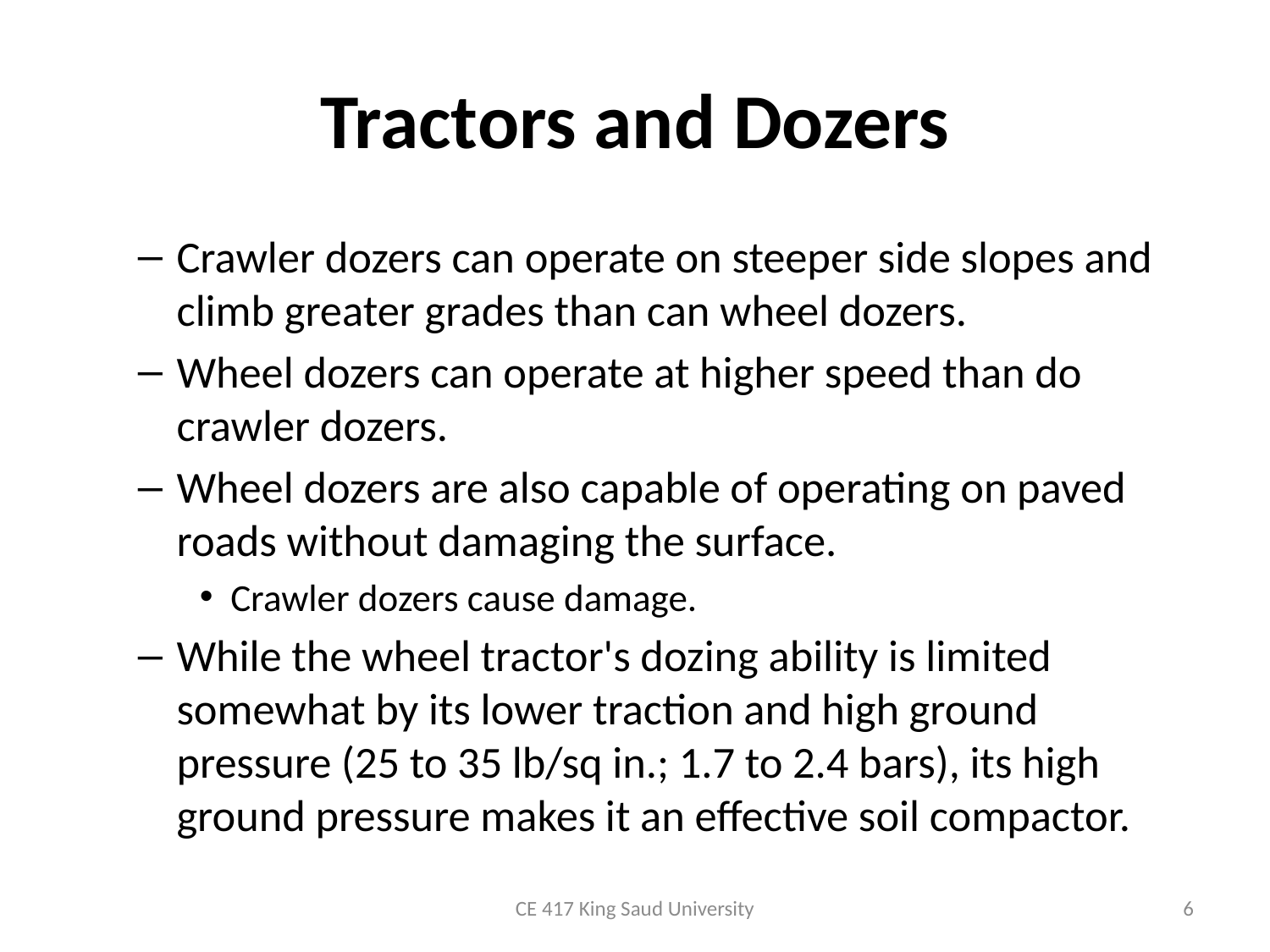

# Tractors and Dozers
Crawler dozers can operate on steeper side slopes and climb greater grades than can wheel dozers.
Wheel dozers can operate at higher speed than do crawler dozers.
Wheel dozers are also capable of operating on paved roads without damaging the surface.
Crawler dozers cause damage.
While the wheel tractor's dozing ability is limited somewhat by its lower traction and high ground pressure (25 to 35 lb/sq in.; 1.7 to 2.4 bars), its high ground pressure makes it an effective soil compactor.
CE 417 King Saud University
6